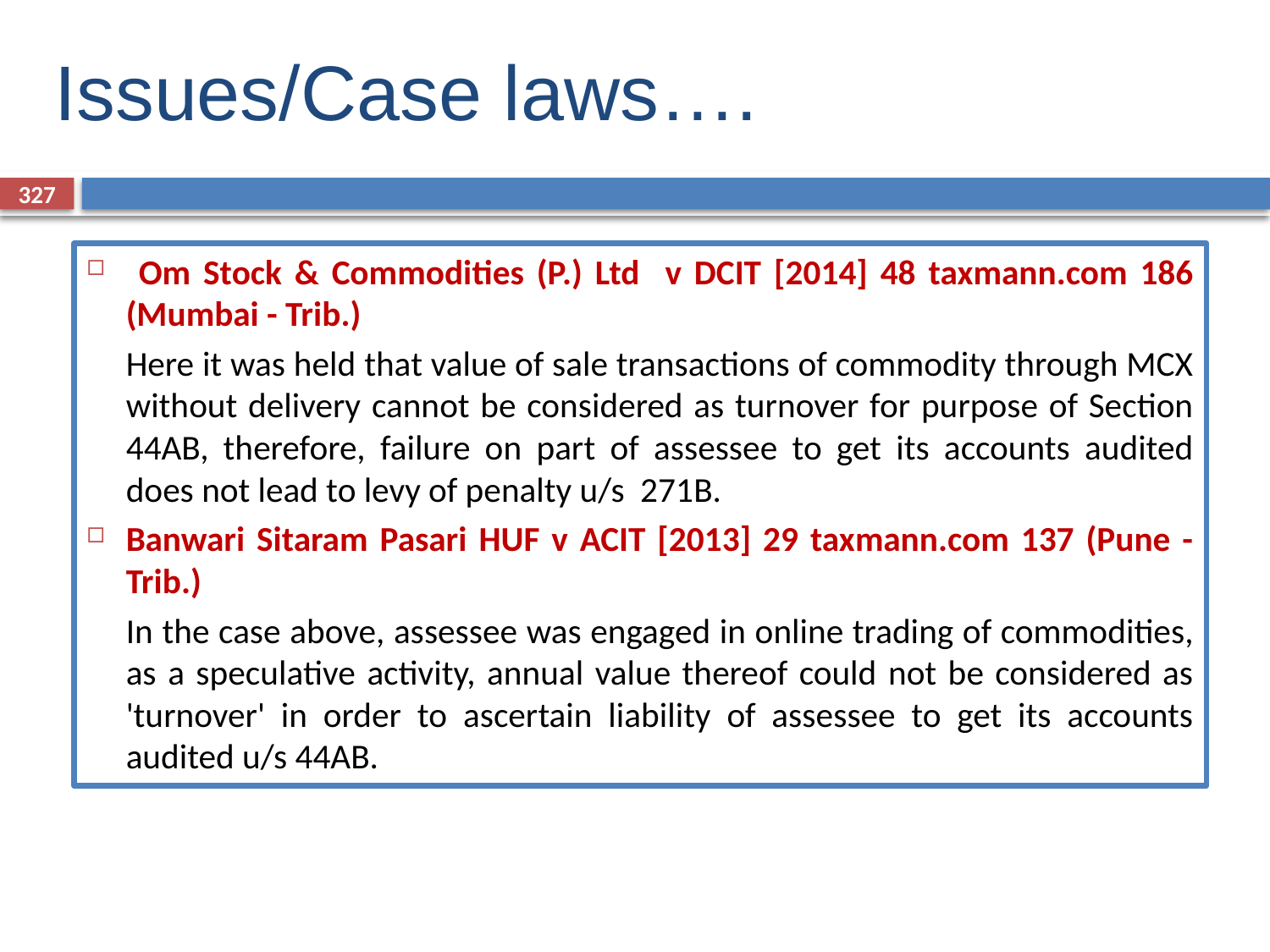

Issues/Case laws….
327
 Om Stock & Commodities (P.) Ltd  v DCIT [2014] 48 taxmann.com 186 (Mumbai - Trib.)
	Here it was held that value of sale transactions of commodity through MCX without delivery cannot be considered as turnover for purpose of Section 44AB, therefore, failure on part of assessee to get its accounts audited does not lead to levy of penalty u/s  271B.
Banwari Sitaram Pasari HUF v ACIT [2013] 29 taxmann.com 137 (Pune - Trib.)
	In the case above, assessee was engaged in online trading of commodities, as a speculative activity, annual value thereof could not be considered as 'turnover' in order to ascertain liability of assessee to get its accounts audited u/s 44AB.